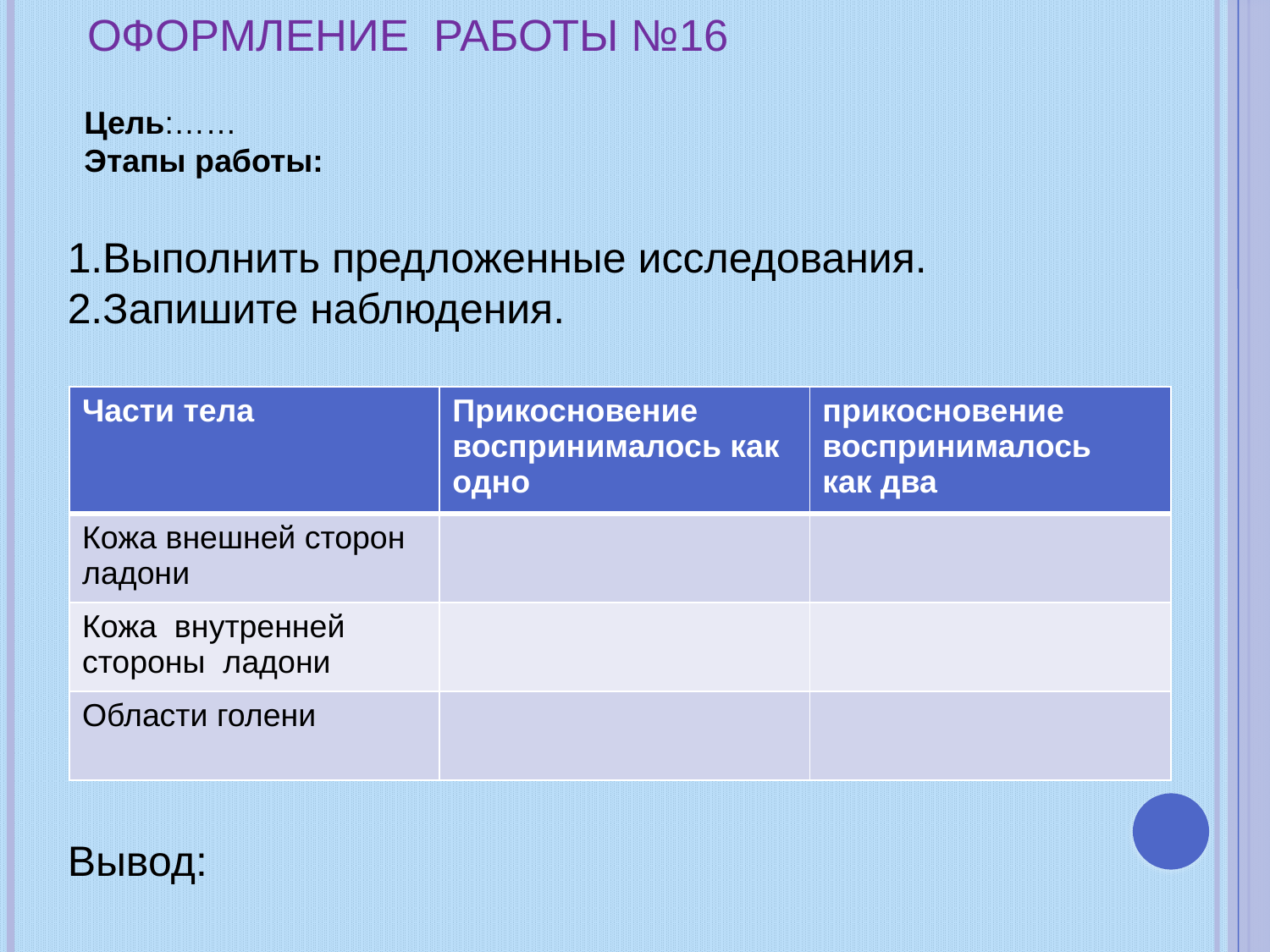

# Оформление  работы №16
Цель:……
Этапы работы:

1.Выполнить предложенные исследования. 2.Запишите наблюдения.

Вывод:

| Части тела | Прикосновение воспринималось как одно | прикосновение воспринималось как два |
| --- | --- | --- |
| Кожа внешней сторон ладони |  |  |
| Кожа внутренней стороны ладони |  |  |
| Области голени |  |  |